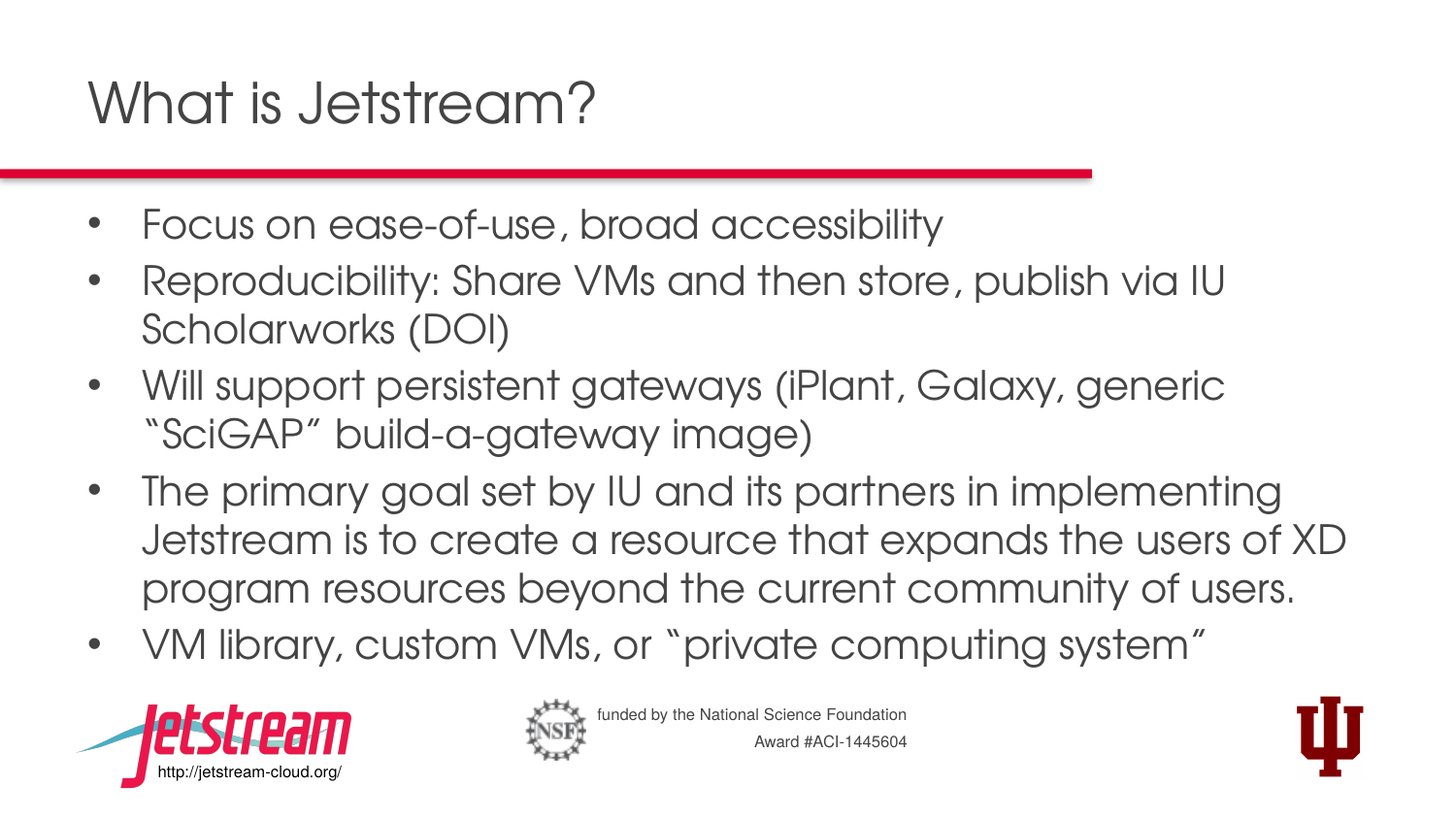

# What is Jetstream?
Focus on ease-of-use, broad accessibility
Reproducibility: Share VMs and then store, publish via IU Scholarworks (DOI)
Will support persistent gateways (iPlant, Galaxy, generic “SciGAP” build-a-gateway image)
The primary goal set by IU and its partners in implementing Jetstream is to create a resource that expands the users of XD program resources beyond the current community of users.
VM library, custom VMs, or “private computing system”